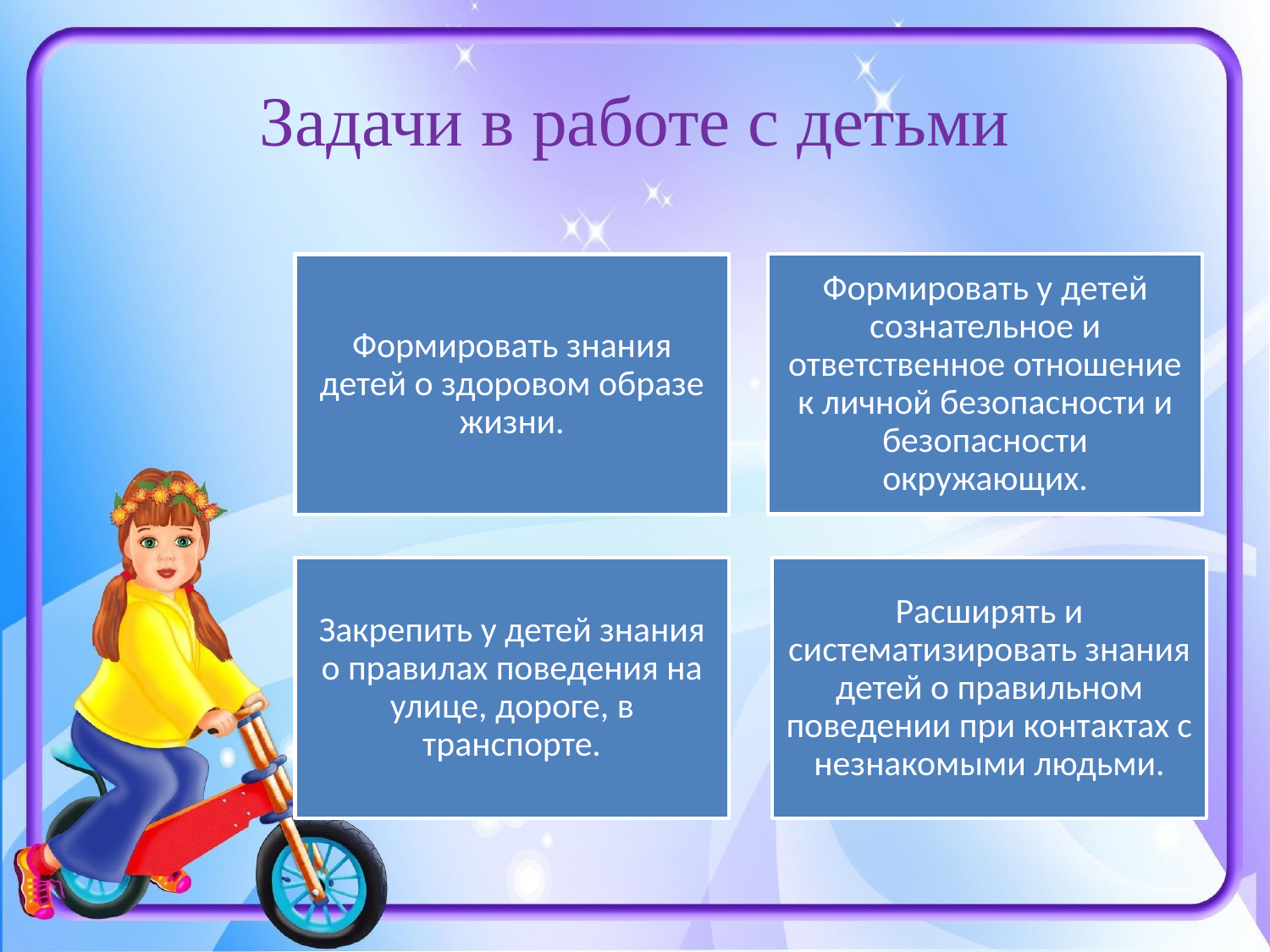

# Задачи в работе с детьми
Формировать знания детей о здоровом образе жизни.
Формировать у детей сознательное и ответственное отношение к личной безопасности и безопасности окружающих.
Закрепить у детей знания о правилах поведения на улице, дороге, в транспорте.
Расширять и систематизировать знания детей о правильном поведении при контактах с незнакомыми людьми.